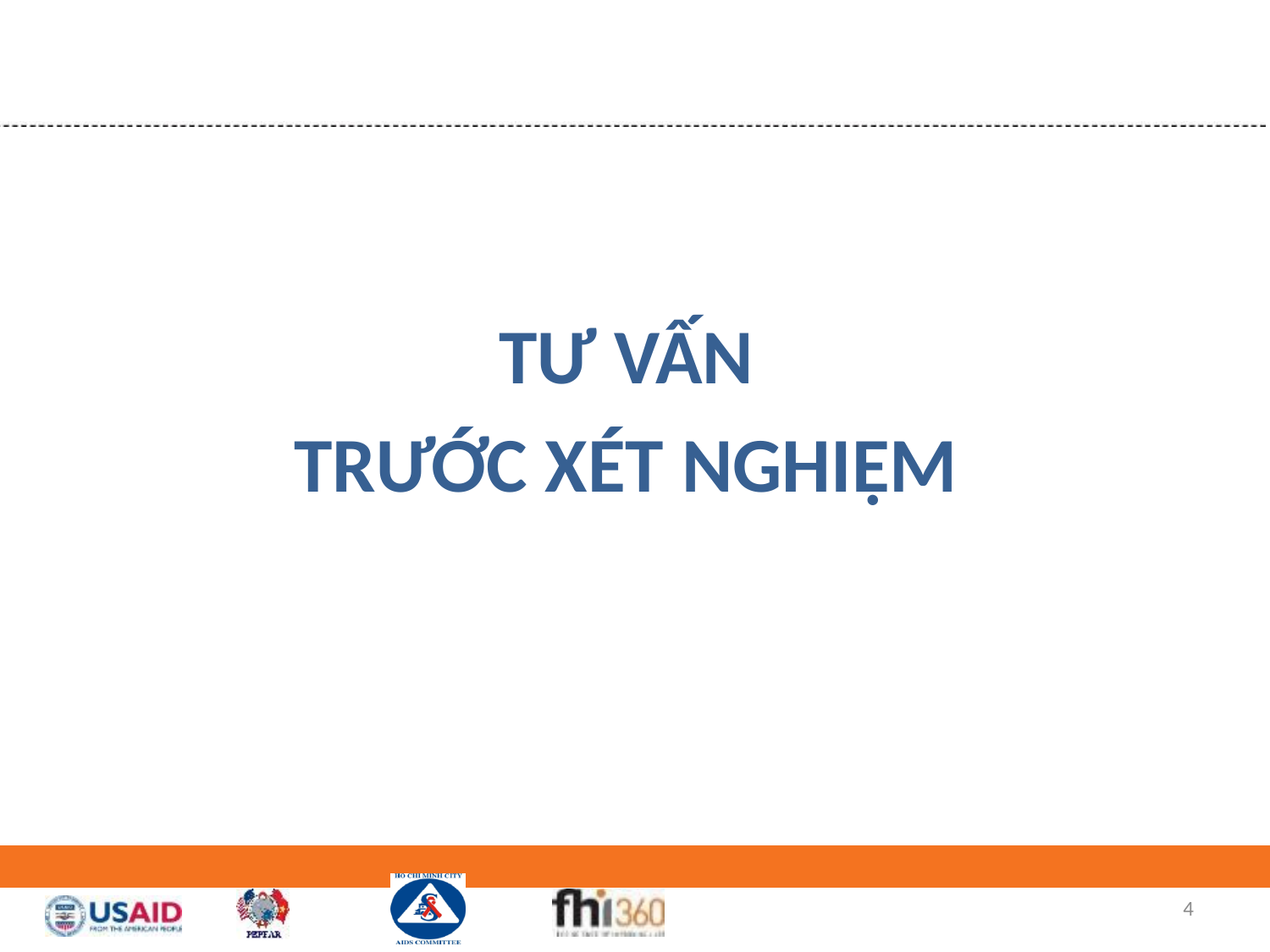

#

TƯ VẤN
TRƯỚC XÉT NGHIỆM
4